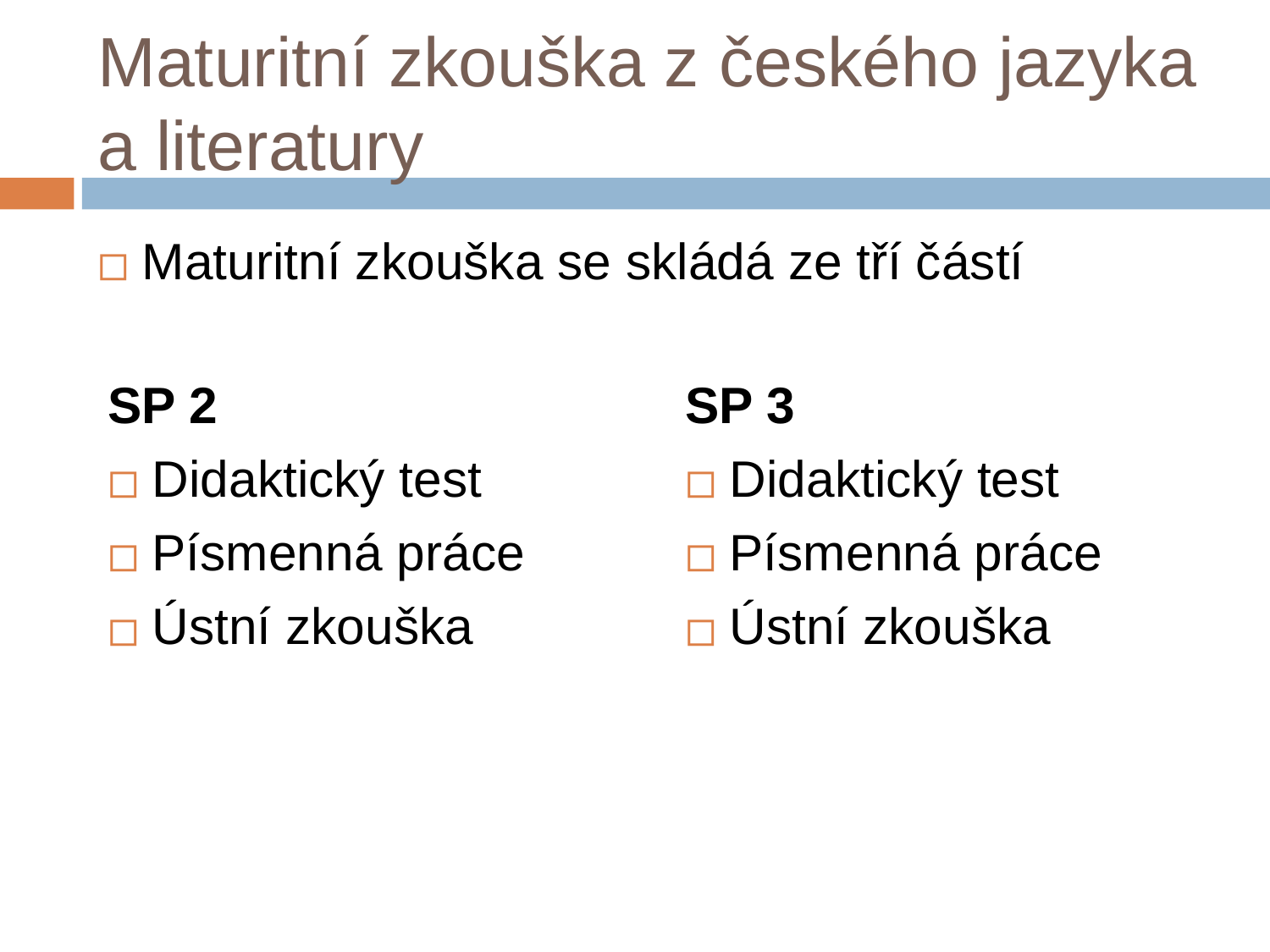

# Maturitní zkouška z českého jazyka a literatury
Maturitní zkouška se skládá ze tří částí
SP 2
Didaktický test
Písmenná práce
Ústní zkouška
SP 3
Didaktický test
Písmenná práce
Ústní zkouška